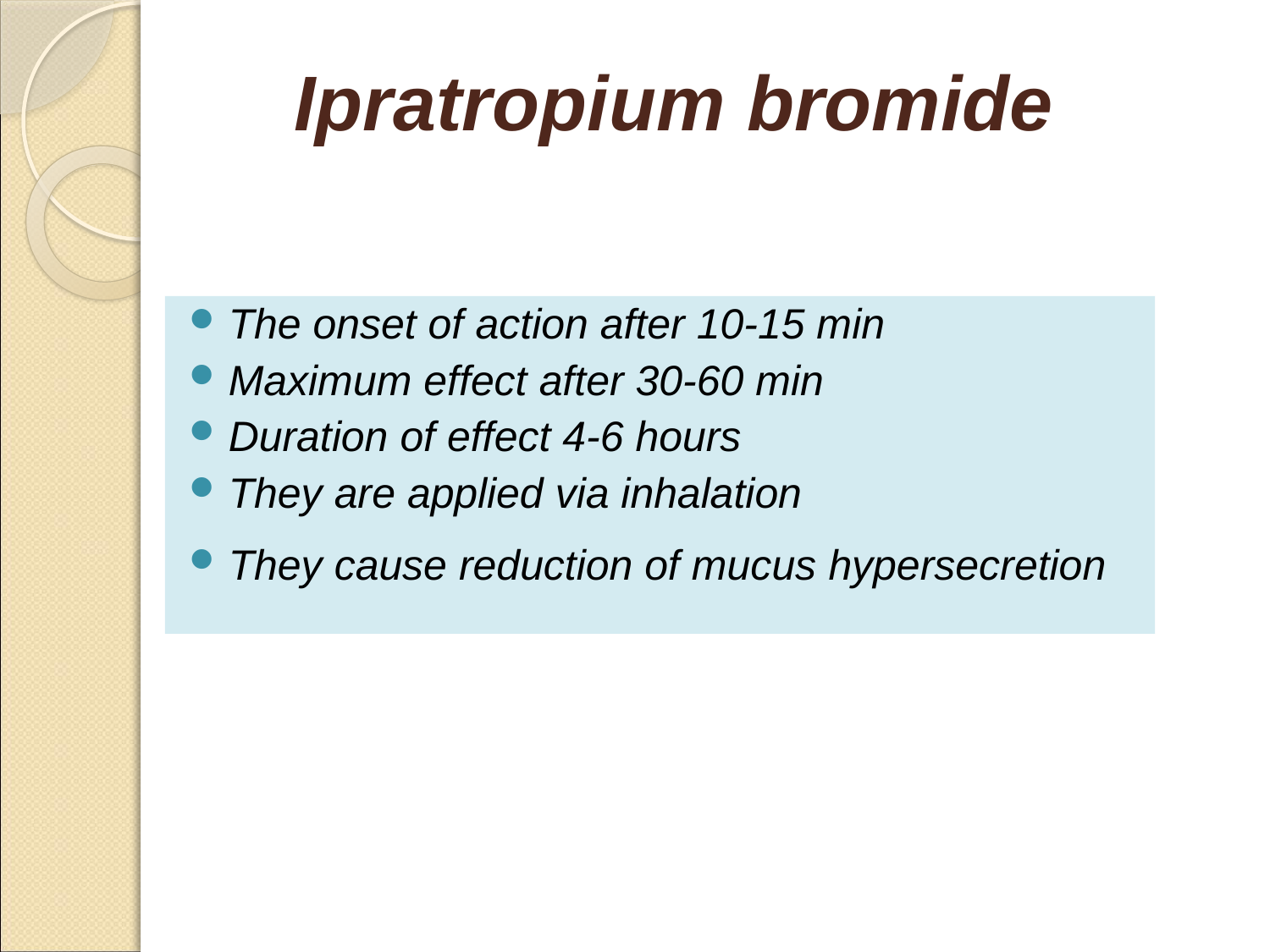

# Ipratropium bromide
The onset of action after 10-15 min
Maximum effect after 30-60 min
Duration of effect 4-6 hours
They are applied via inhalation
They cause reduction of mucus hypersecretion